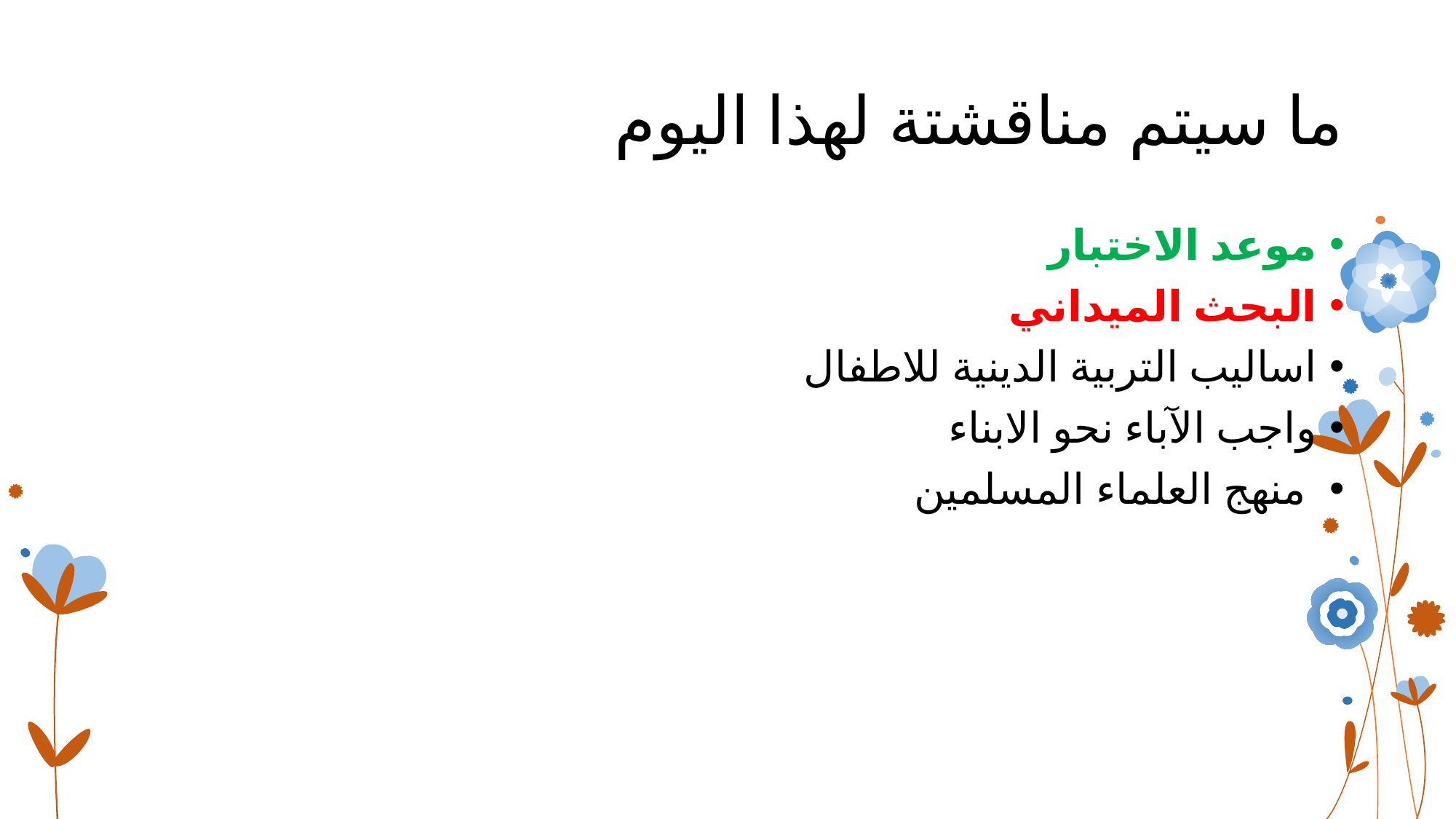

# ما سيتم مناقشتة لهذا اليوم
موعد الاختبار
البحث الميداني
اساليب التربية الدينية للاطفال
واجب الآباء نحو الابناء
 منهج العلماء المسلمين